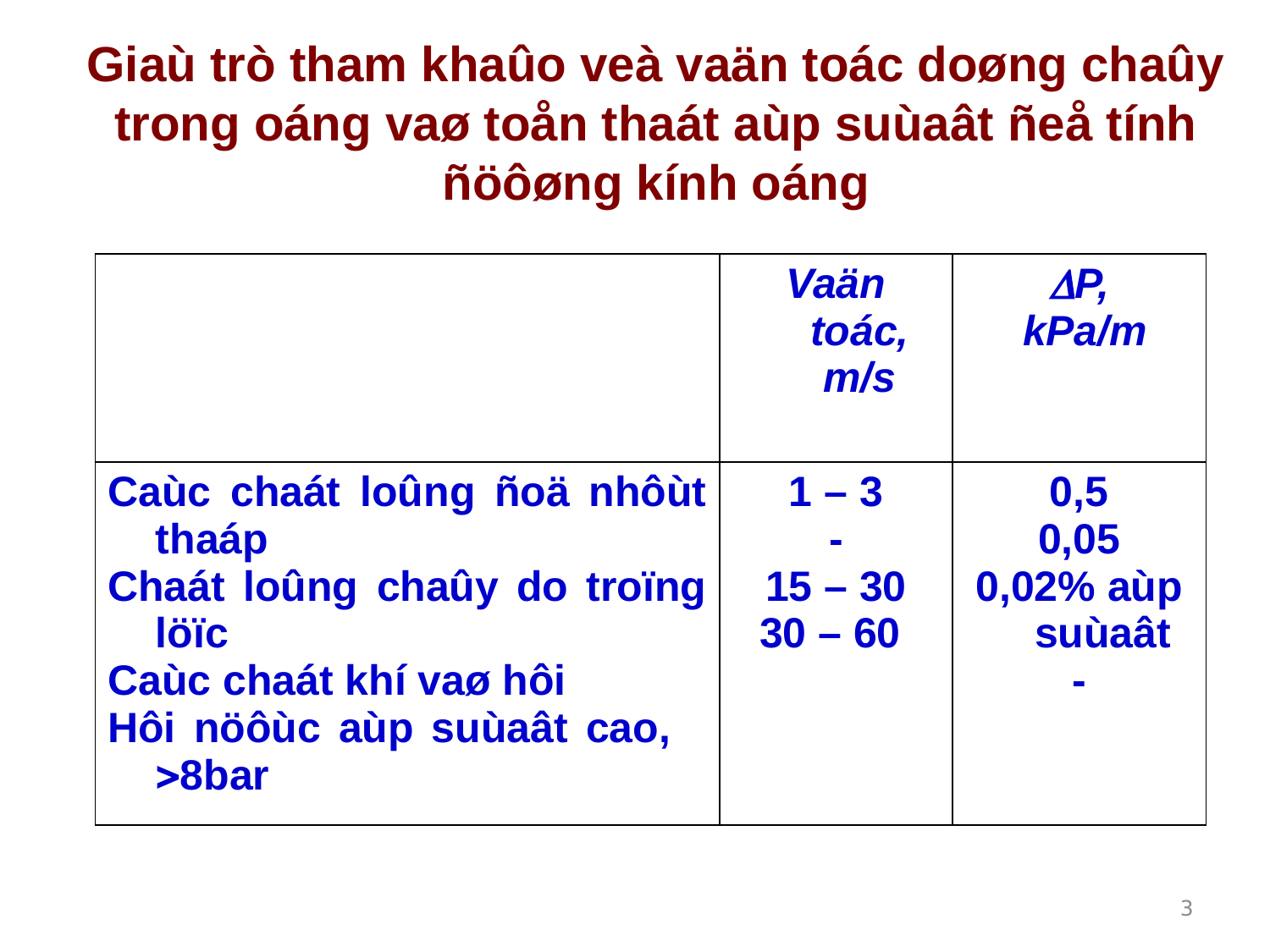

# Giaù trò tham khaûo veà vaän toác doøng chaûy trong oáng vaø toån thaát aùp suùaât ñeå tính ñöôøng kính oáng
|  | Vaän toác, m/s | ΔP, kPa/m |
| --- | --- | --- |
| Caùc chaát loûng ñoä nhôùt thaáp Chaát loûng chaûy do troïng löïc Caùc chaát khí vaø hôi Hôi nöôùc aùp suùaât cao, >8bar | 1 – 3 - 15 – 30 30 – 60 | 0,5 0,05 0,02% aùp suùaât - |
3